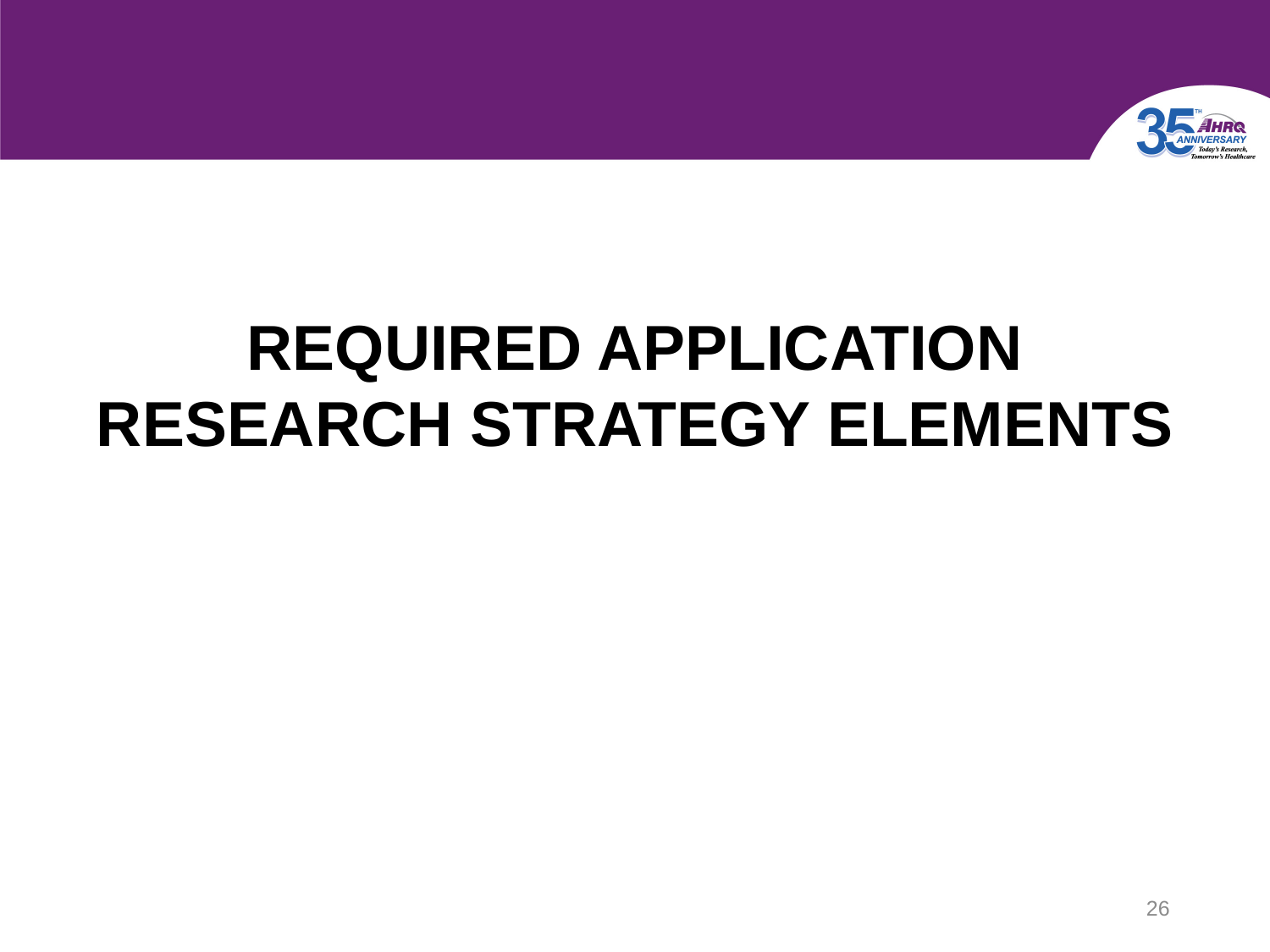

#

Required Application Research Strategy Elements
26